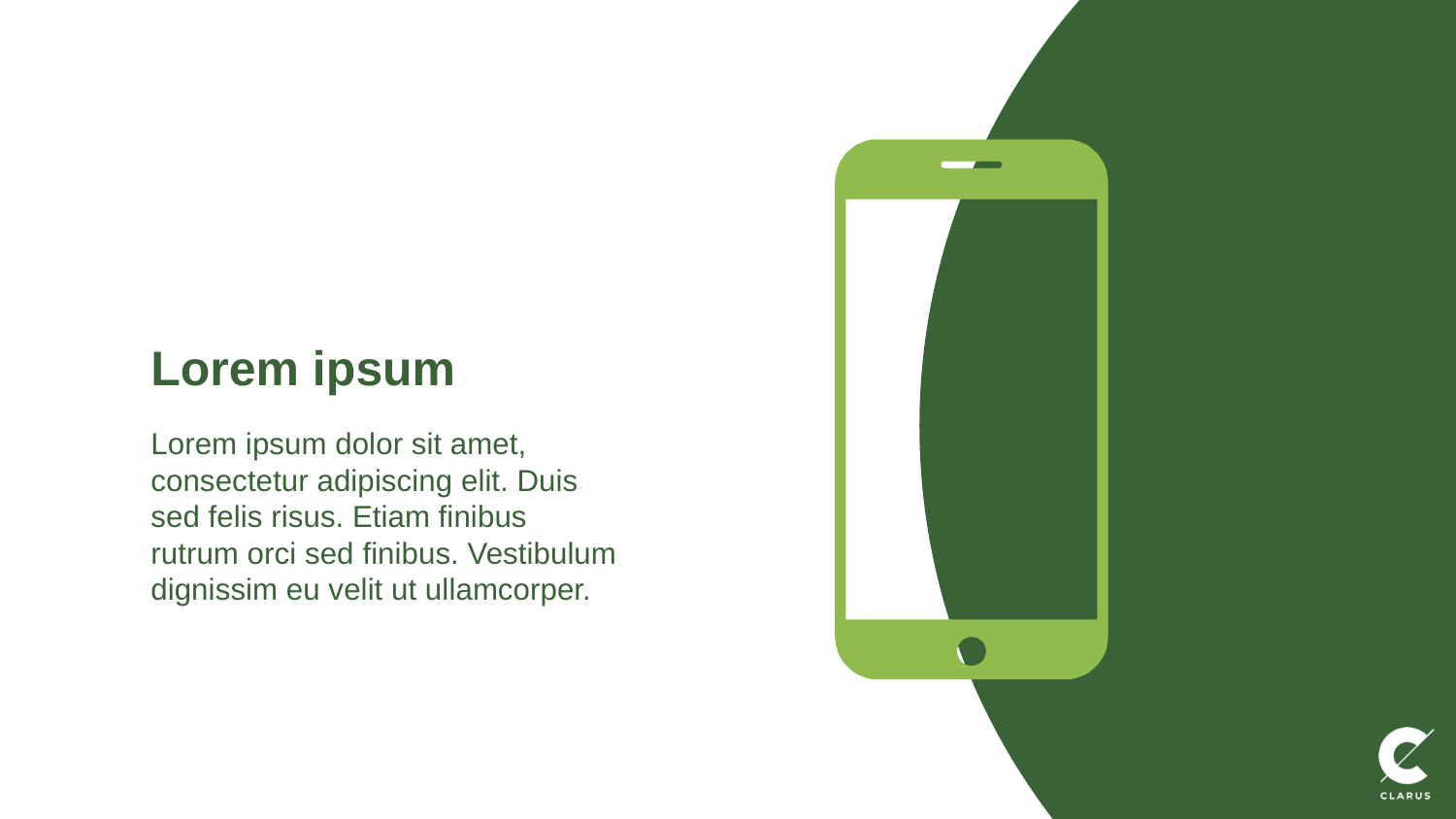

# Lorem ipsum
Lorem ipsum dolor sit amet, consectetur adipiscing elit. Duis sed felis risus. Etiam finibus rutrum orci sed finibus. Vestibulum dignissim eu velit ut ullamcorper.